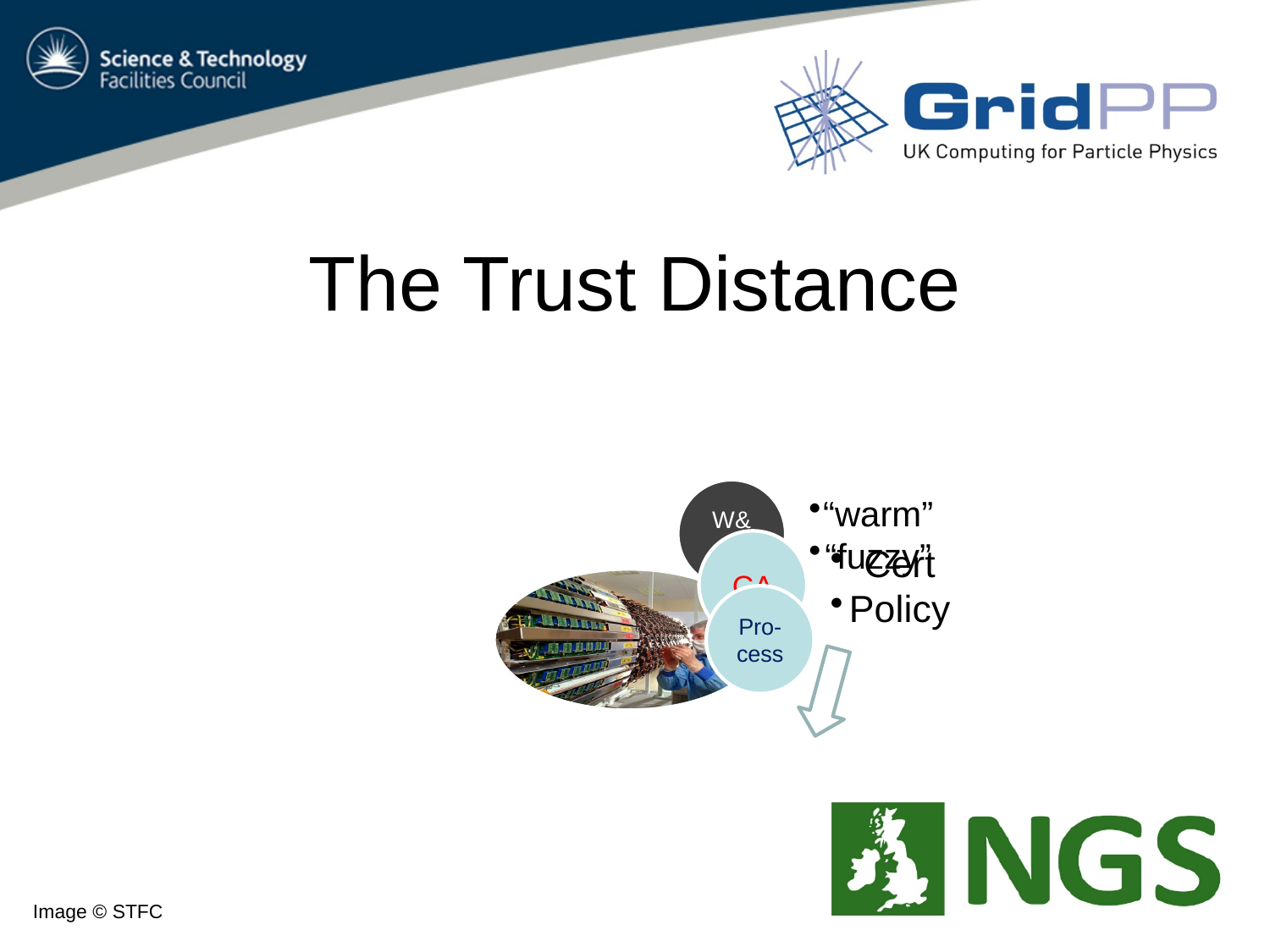

# The Trust Distance
W&F
“warm”
CA
Cert
Policy
Pro-
cess
“fuzzy”
Image © STFC